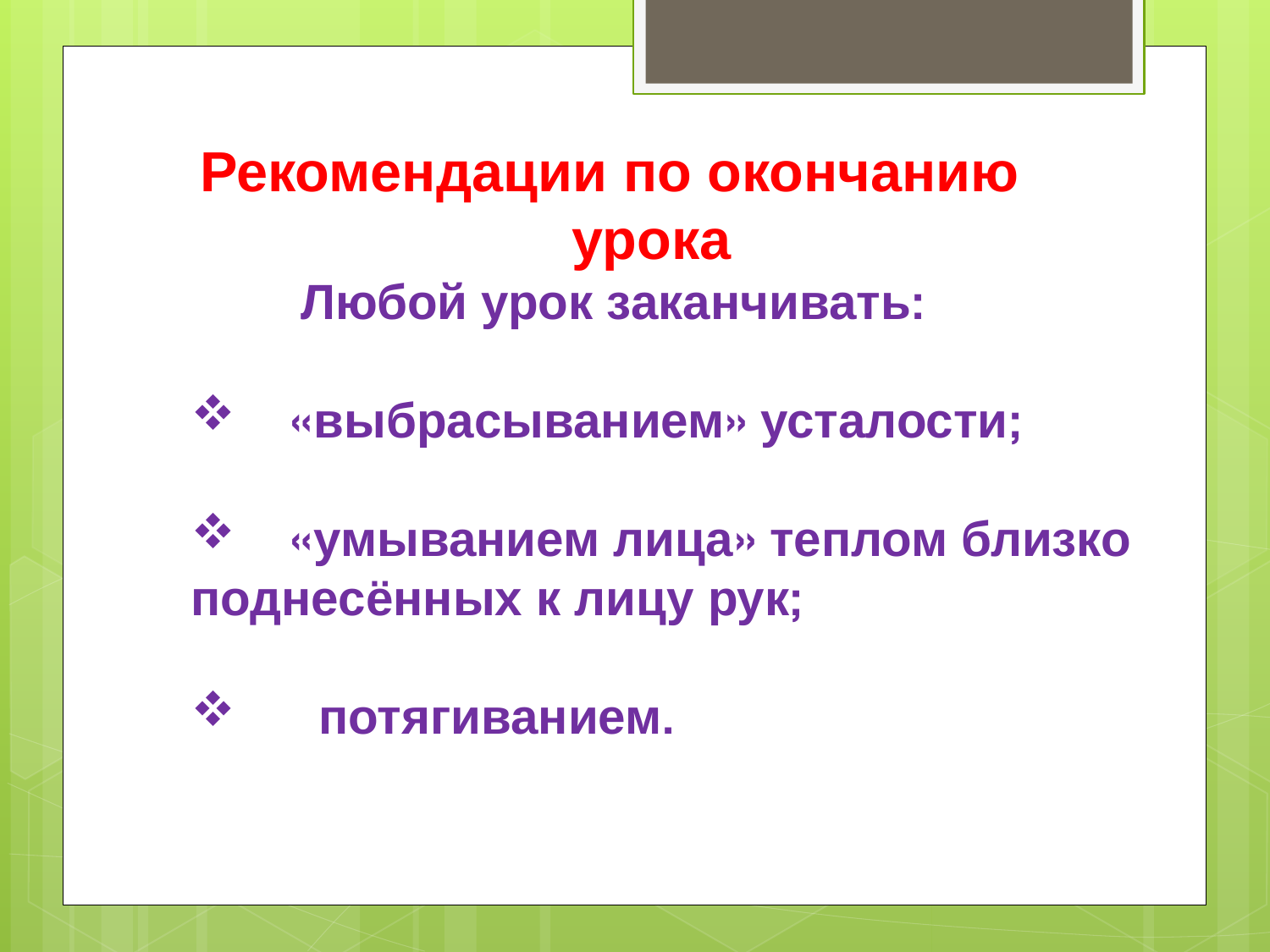

Рекомендации по окончанию
                        урока
        Любой урок заканчивать:

    «выбрасыванием» усталости;

    «умыванием лица» теплом близко поднесённых к лицу рук;

      потягиванием.